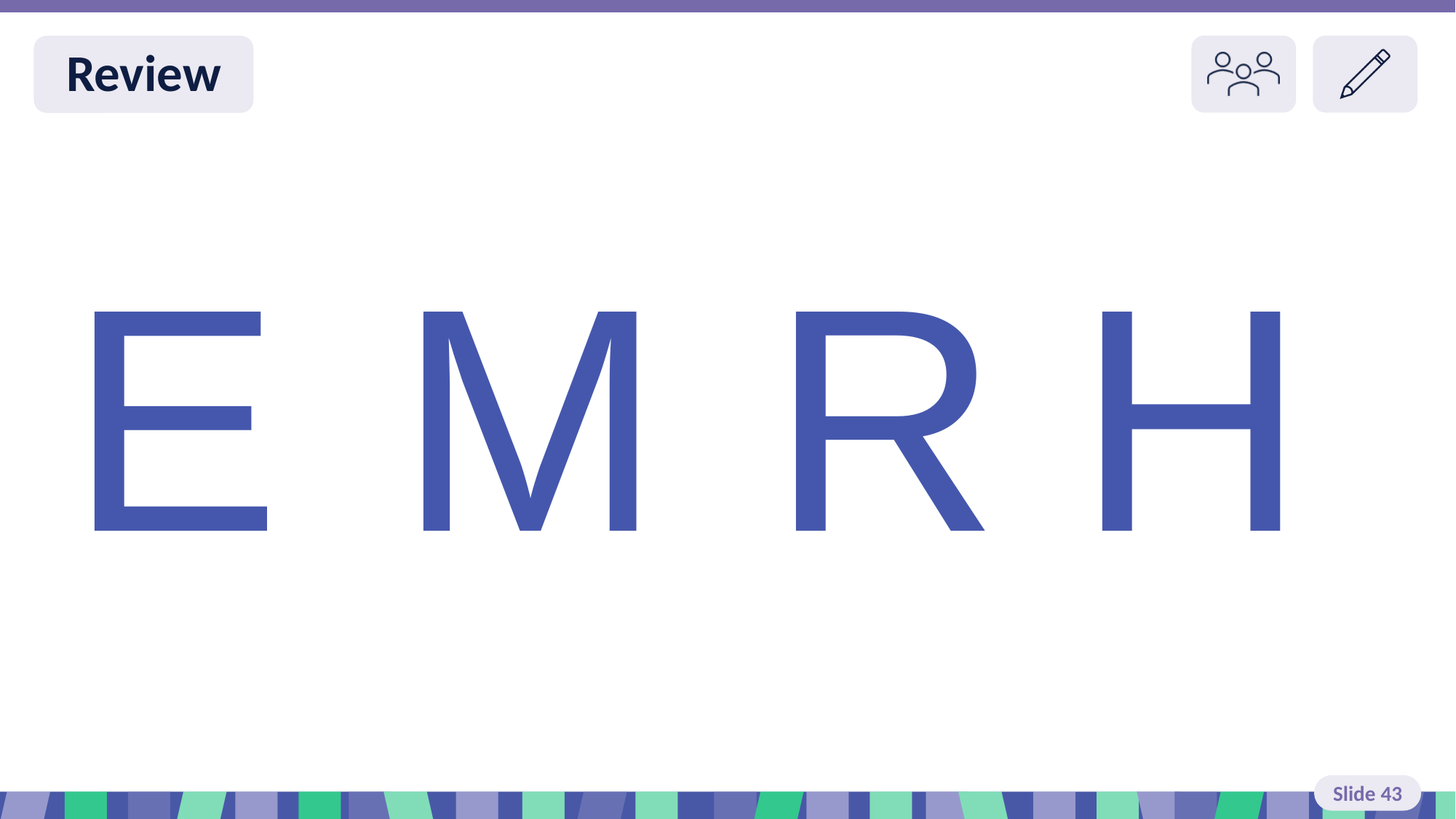

# Slide 43 Review
M
H
E
R